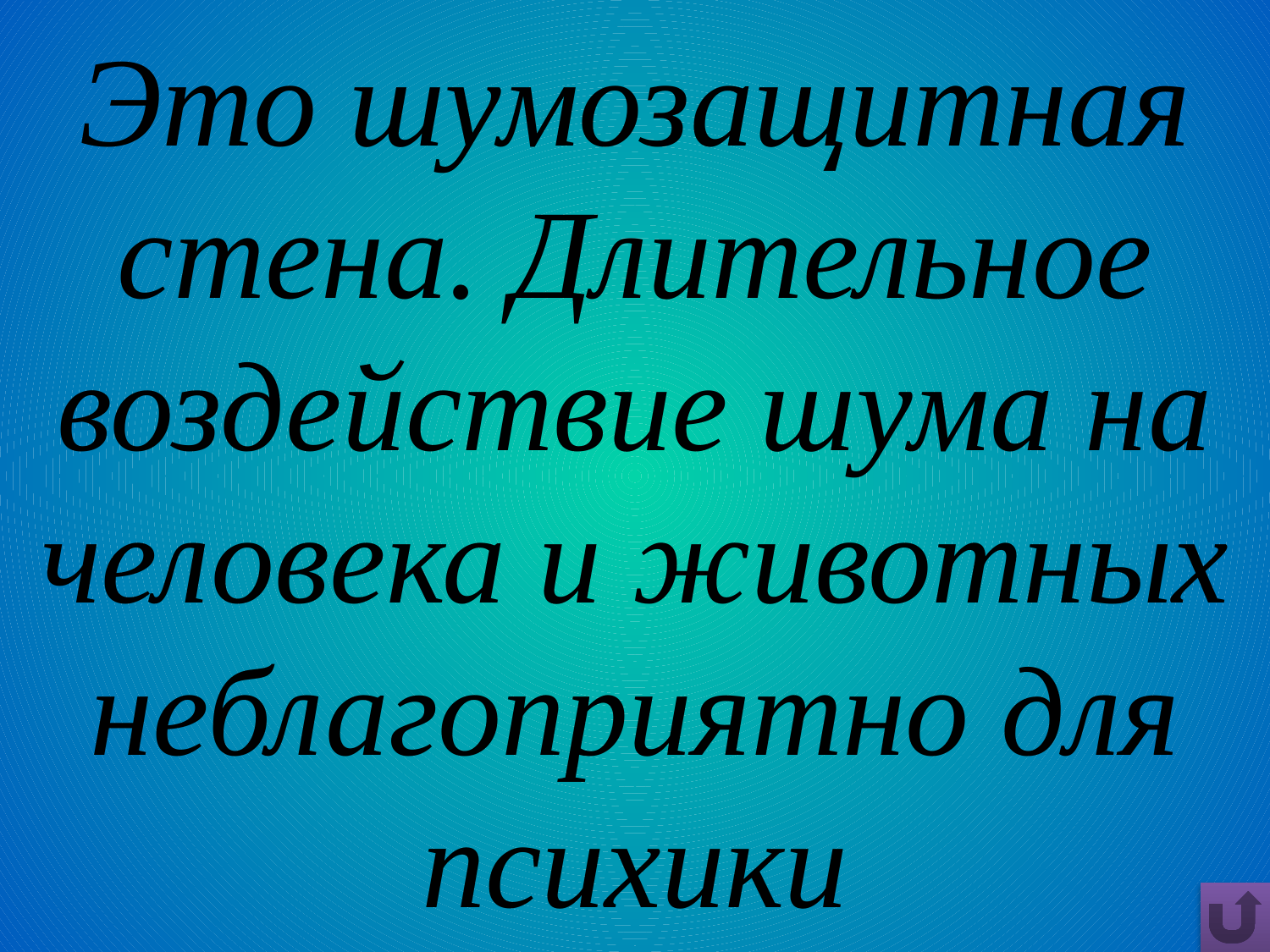

# Это шумозащитная стена. Длительное воздействие шума на человека и животных неблагоприятно для психики